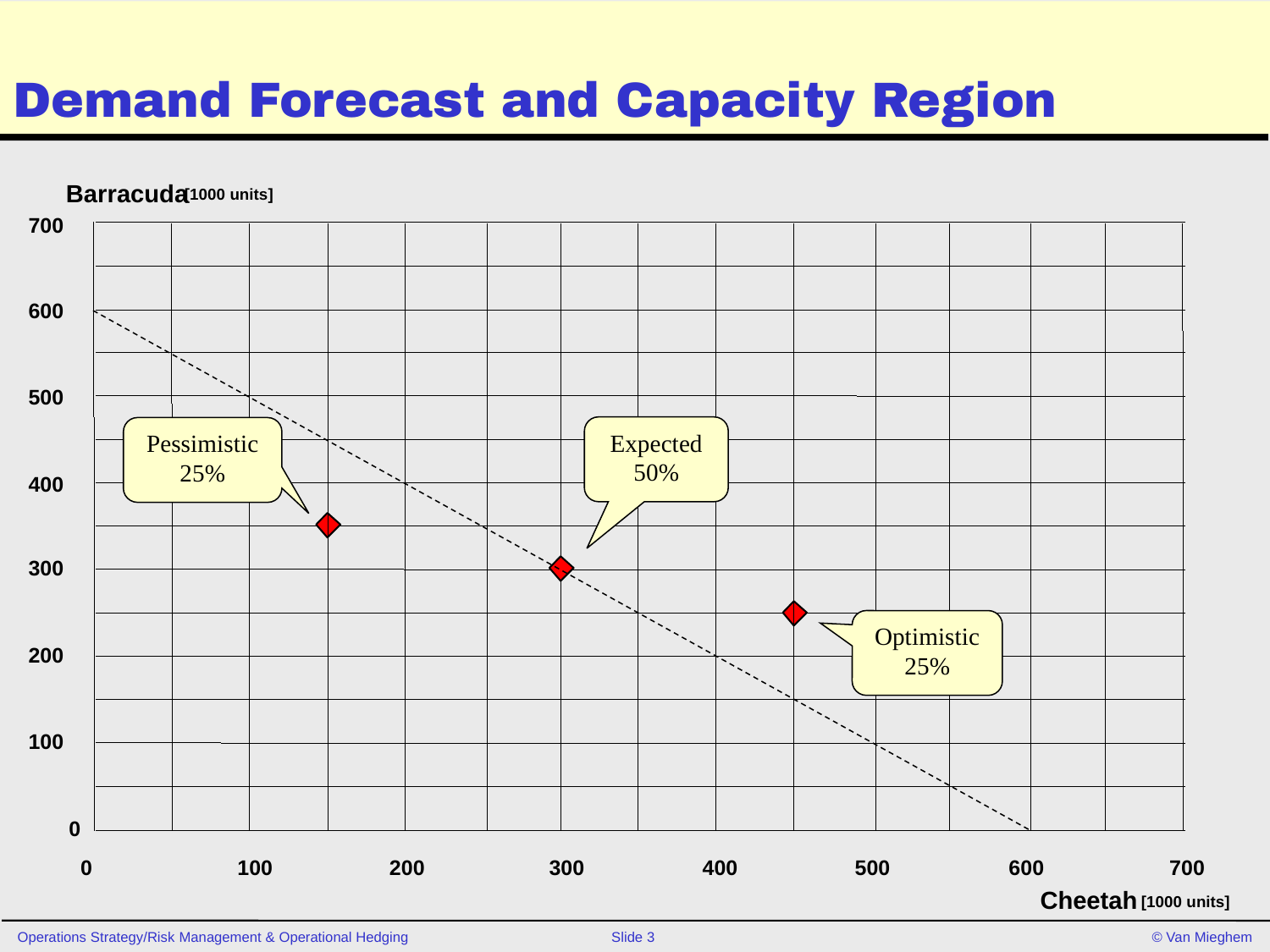

# Demand Forecast and Capacity Region
Barracuda
[1000 units]
700
600
500
400
300
200
100
0

0
100
200
300
400
500
600
700
Cheetah
[1000 units]

Expected
50%
Pessimistic
25%
Optimistic
25%